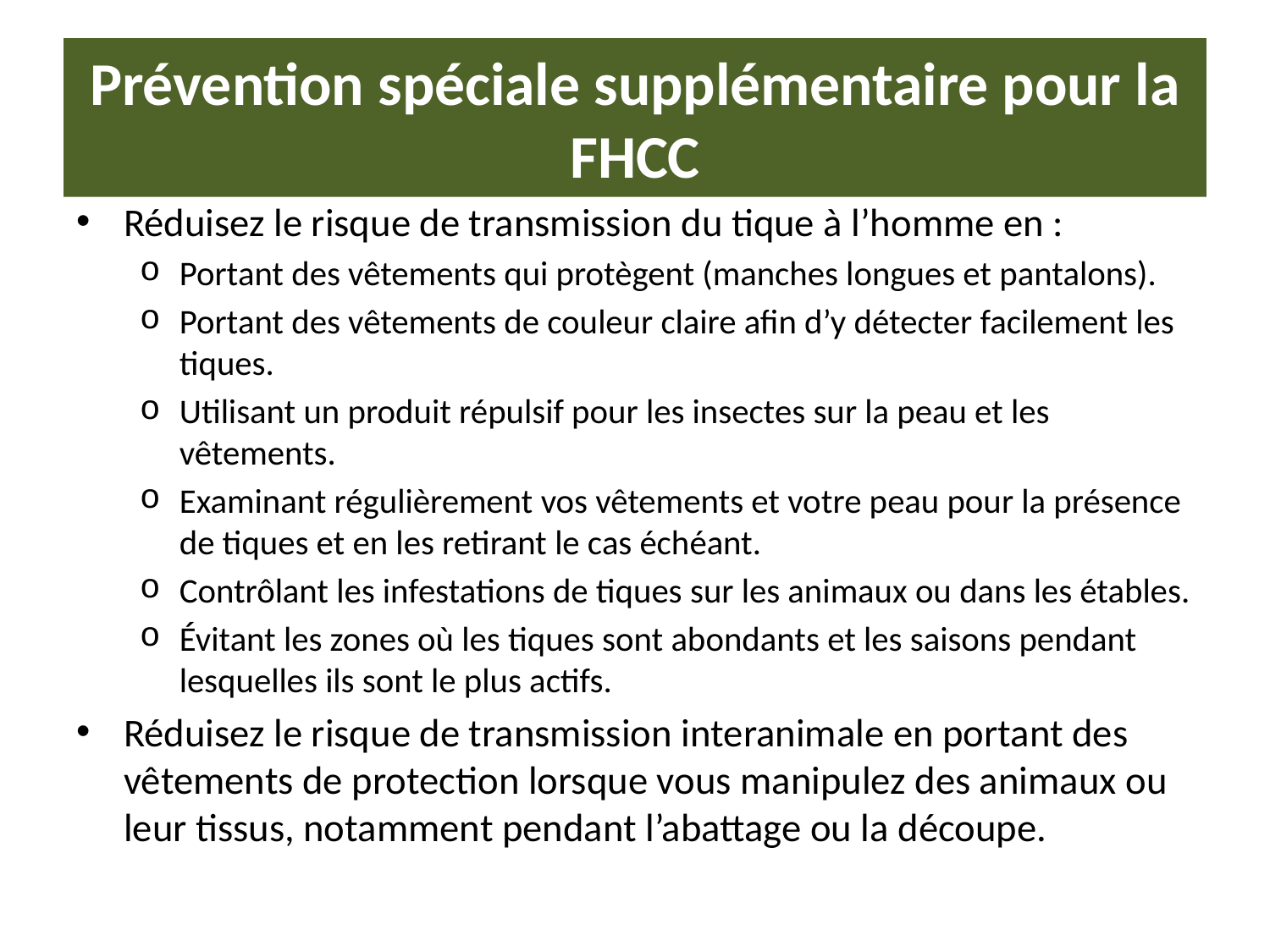

# Prévention spéciale supplémentaire pour la FHCC
Réduisez le risque de transmission du tique à l’homme en :
Portant des vêtements qui protègent (manches longues et pantalons).
Portant des vêtements de couleur claire afin d’y détecter facilement les tiques.
Utilisant un produit répulsif pour les insectes sur la peau et les vêtements.
Examinant régulièrement vos vêtements et votre peau pour la présence de tiques et en les retirant le cas échéant.
Contrôlant les infestations de tiques sur les animaux ou dans les étables.
Évitant les zones où les tiques sont abondants et les saisons pendant lesquelles ils sont le plus actifs.
Réduisez le risque de transmission interanimale en portant des vêtements de protection lorsque vous manipulez des animaux ou leur tissus, notamment pendant l’abattage ou la découpe.